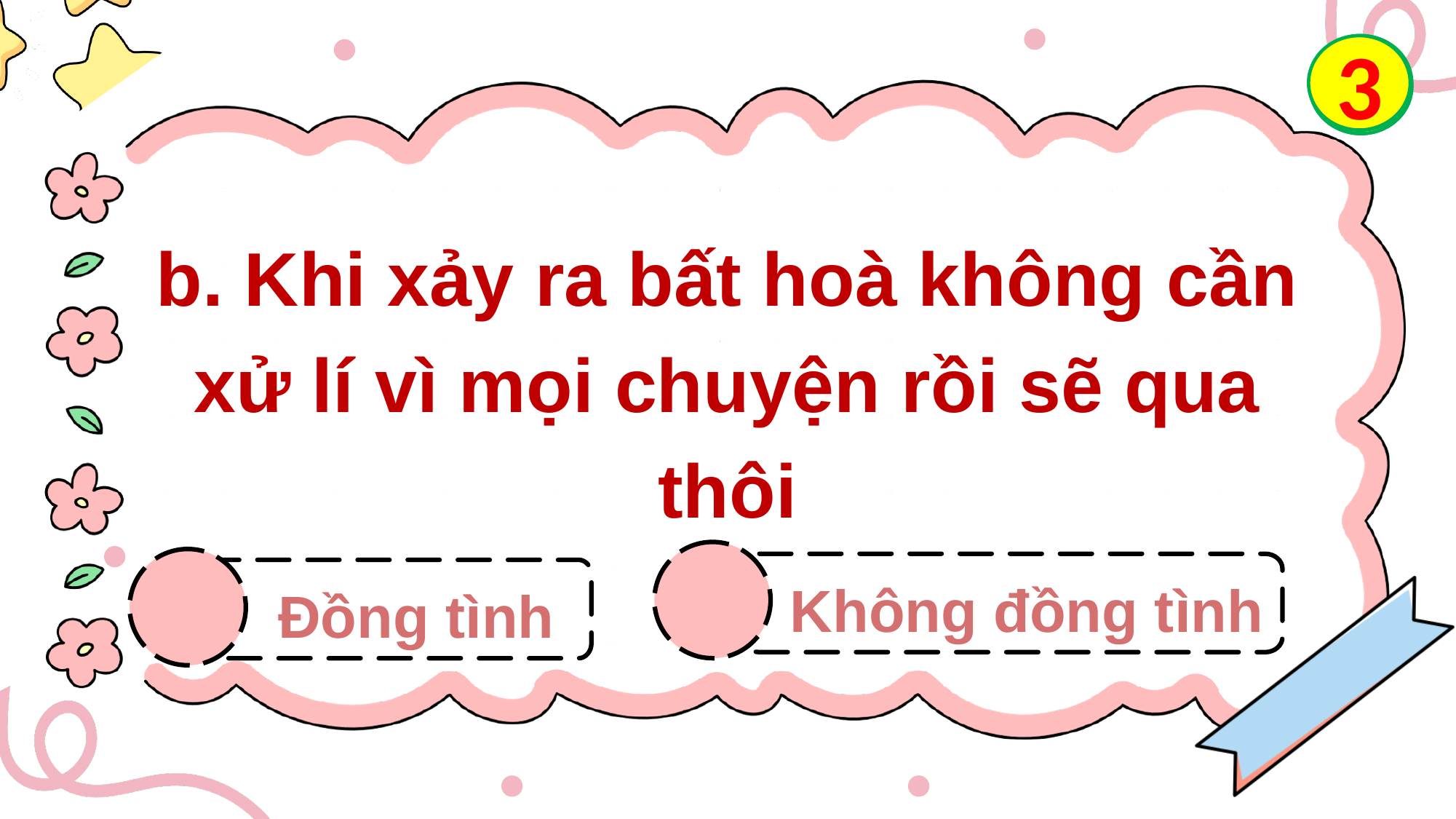

2
3

0
1

b. Khi xảy ra bất hoà không cần xử lí vì mọi chuyện rồi sẽ qua thôi

Không đồng tình
Đồng tình